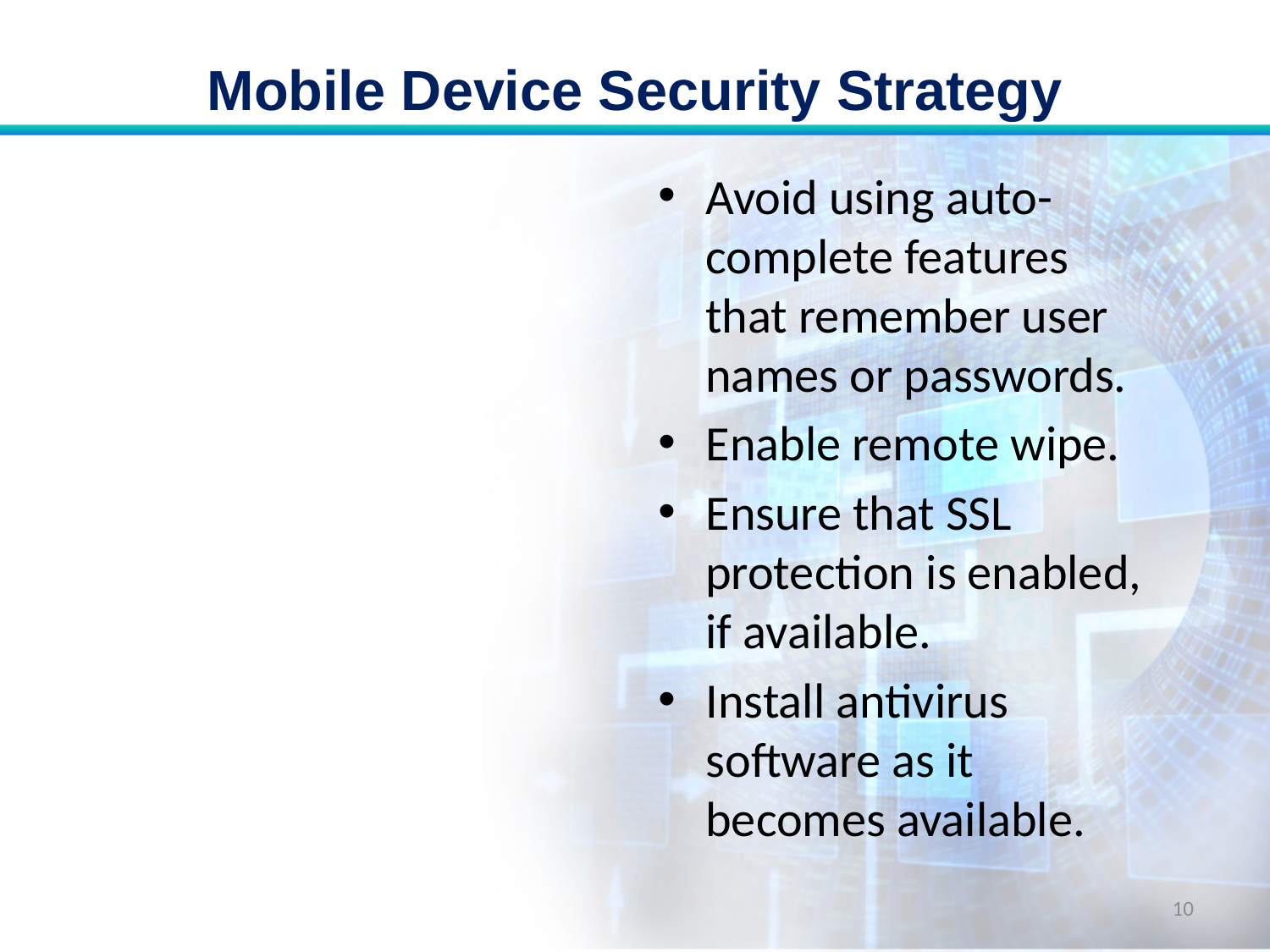

# Mobile Device Security Strategy
Avoid using auto-complete features that remember user names or passwords.
Enable remote wipe.
Ensure that SSL protection is enabled, if available.
Install antivirus software as it becomes available.

10